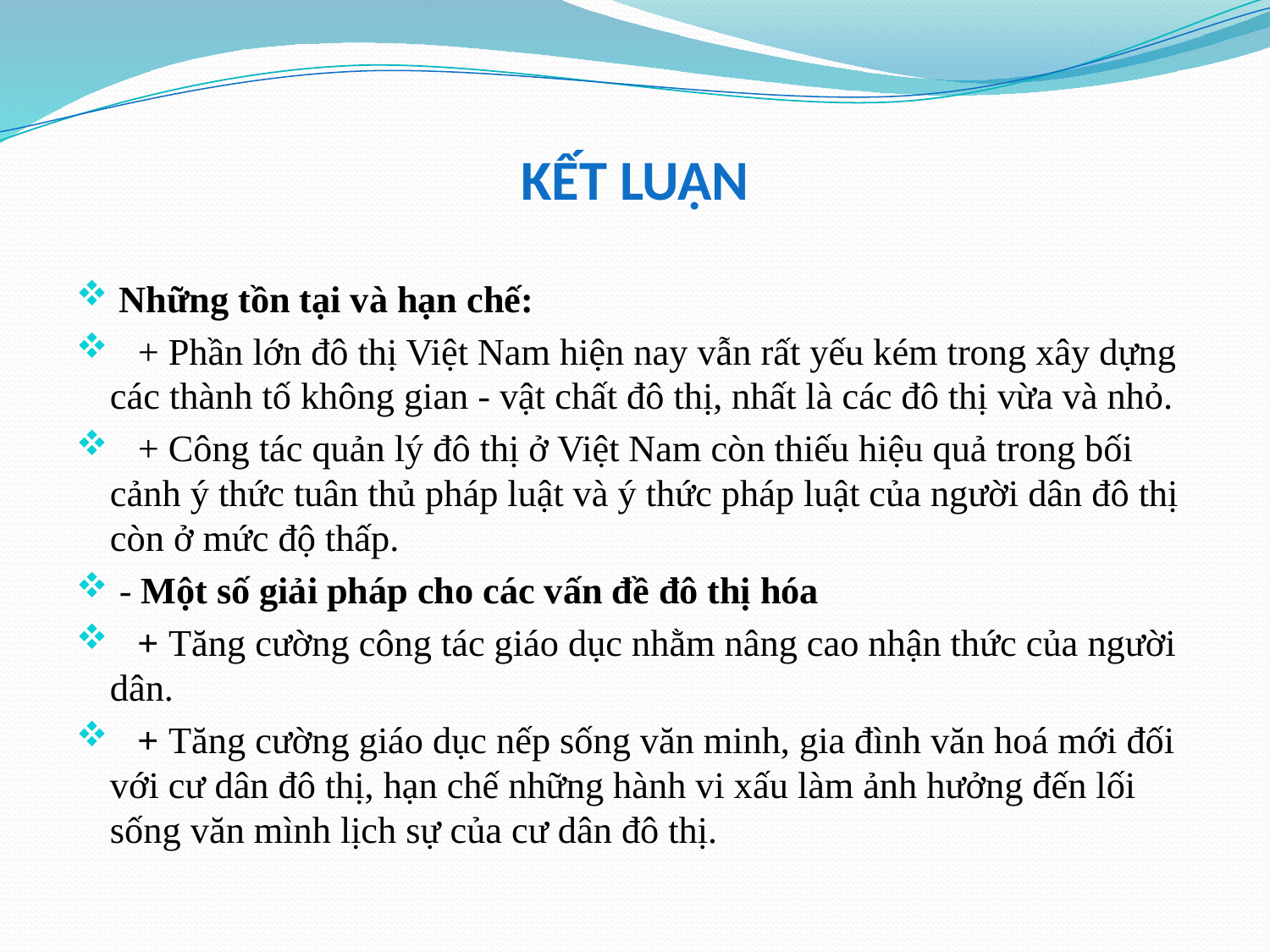

# Kết Luận
 Những tồn tại và hạn chế:
   + Phần lớn đô thị Việt Nam hiện nay vẫn rất yếu kém trong xây dựng các thành tố không gian - vật chất đô thị, nhất là các đô thị vừa và nhỏ.
   + Công tác quản lý đô thị ở Việt Nam còn thiếu hiệu quả trong bối cảnh ý thức tuân thủ pháp luật và ý thức pháp luật của người dân đô thị còn ở mức độ thấp.
 - Một số giải pháp cho các vấn đề đô thị hóa
   + Tăng cường công tác giáo dục nhằm nâng cao nhận thức của người dân.
   + Tăng cường giáo dục nếp sống văn minh, gia đình văn hoá mới đối với cư dân đô thị, hạn chế những hành vi xấu làm ảnh hưởng đến lối sống văn mình lịch sự của cư dân đô thị.